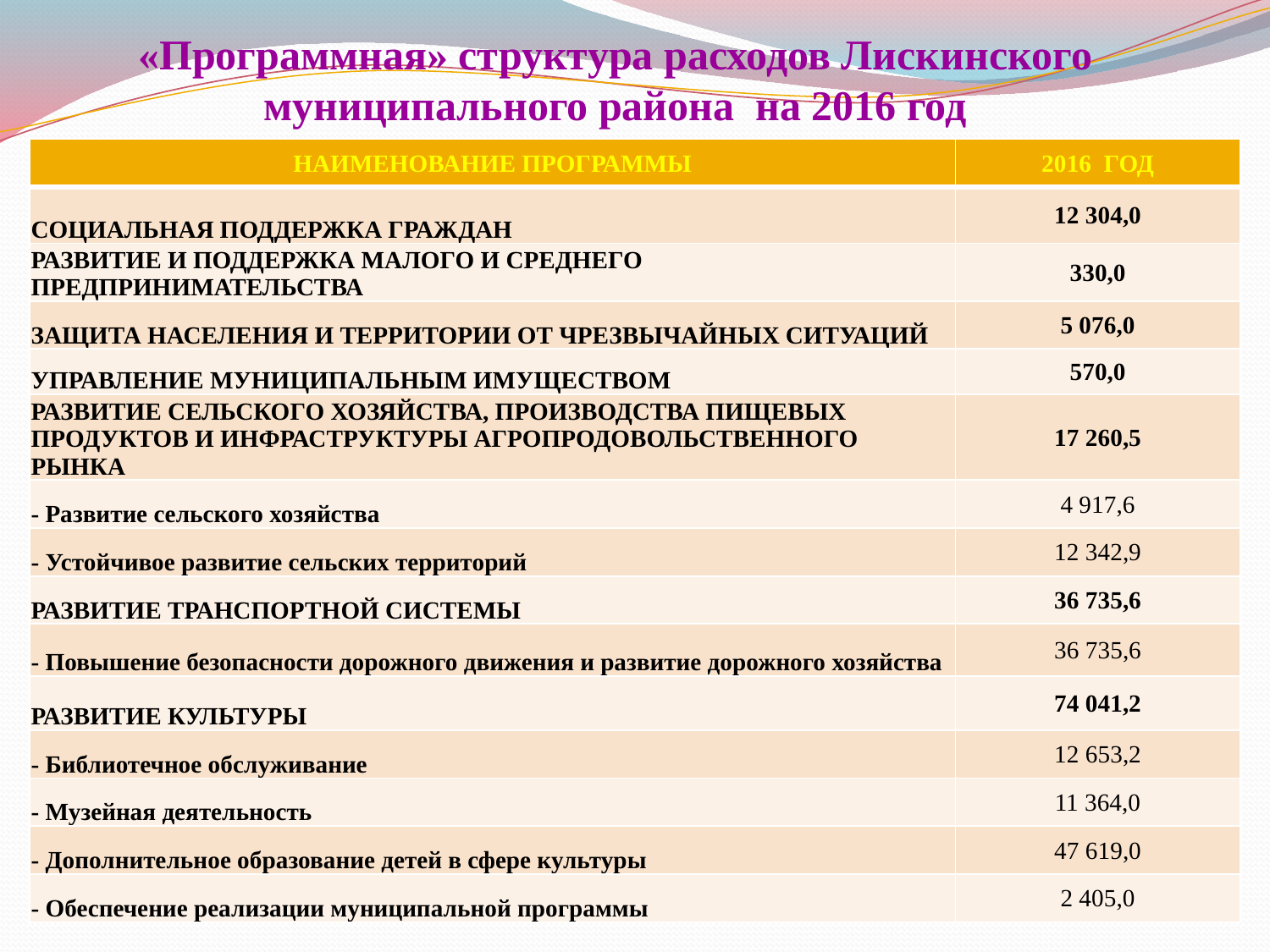

# «Программная» структура расходов Лискинского муниципального района  на 2016 год
| НАИМЕНОВАНИЕ ПРОГРАММЫ | 2016 ГОД |
| --- | --- |
| СОЦИАЛЬНАЯ ПОДДЕРЖКА ГРАЖДАН | 12 304,0 |
| РАЗВИТИЕ И ПОДДЕРЖКА МАЛОГО И СРЕДНЕГО ПРЕДПРИНИМАТЕЛЬСТВА | 330,0 |
| ЗАЩИТА НАСЕЛЕНИЯ И ТЕРРИТОРИИ ОТ ЧРЕЗВЫЧАЙНЫХ СИТУАЦИЙ | 5 076,0 |
| УПРАВЛЕНИЕ МУНИЦИПАЛЬНЫМ ИМУЩЕСТВОМ | 570,0 |
| РАЗВИТИЕ СЕЛЬСКОГО ХОЗЯЙСТВА, ПРОИЗВОДСТВА ПИЩЕВЫХ ПРОДУКТОВ И ИНФРАСТРУКТУРЫ АГРОПРОДОВОЛЬСТВЕННОГО РЫНКА | 17 260,5 |
| - Развитие сельского хозяйства | 4 917,6 |
| - Устойчивое развитие сельских территорий | 12 342,9 |
| РАЗВИТИЕ ТРАНСПОРТНОЙ СИСТЕМЫ | 36 735,6 |
| - Повышение безопасности дорожного движения и развитие дорожного хозяйства | 36 735,6 |
| РАЗВИТИЕ КУЛЬТУРЫ | 74 041,2 |
| - Библиотечное обслуживание | 12 653,2 |
| - Музейная деятельность | 11 364,0 |
| - Дополнительное образование детей в сфере культуры | 47 619,0 |
| - Обеспечение реализации муниципальной программы | 2 405,0 |